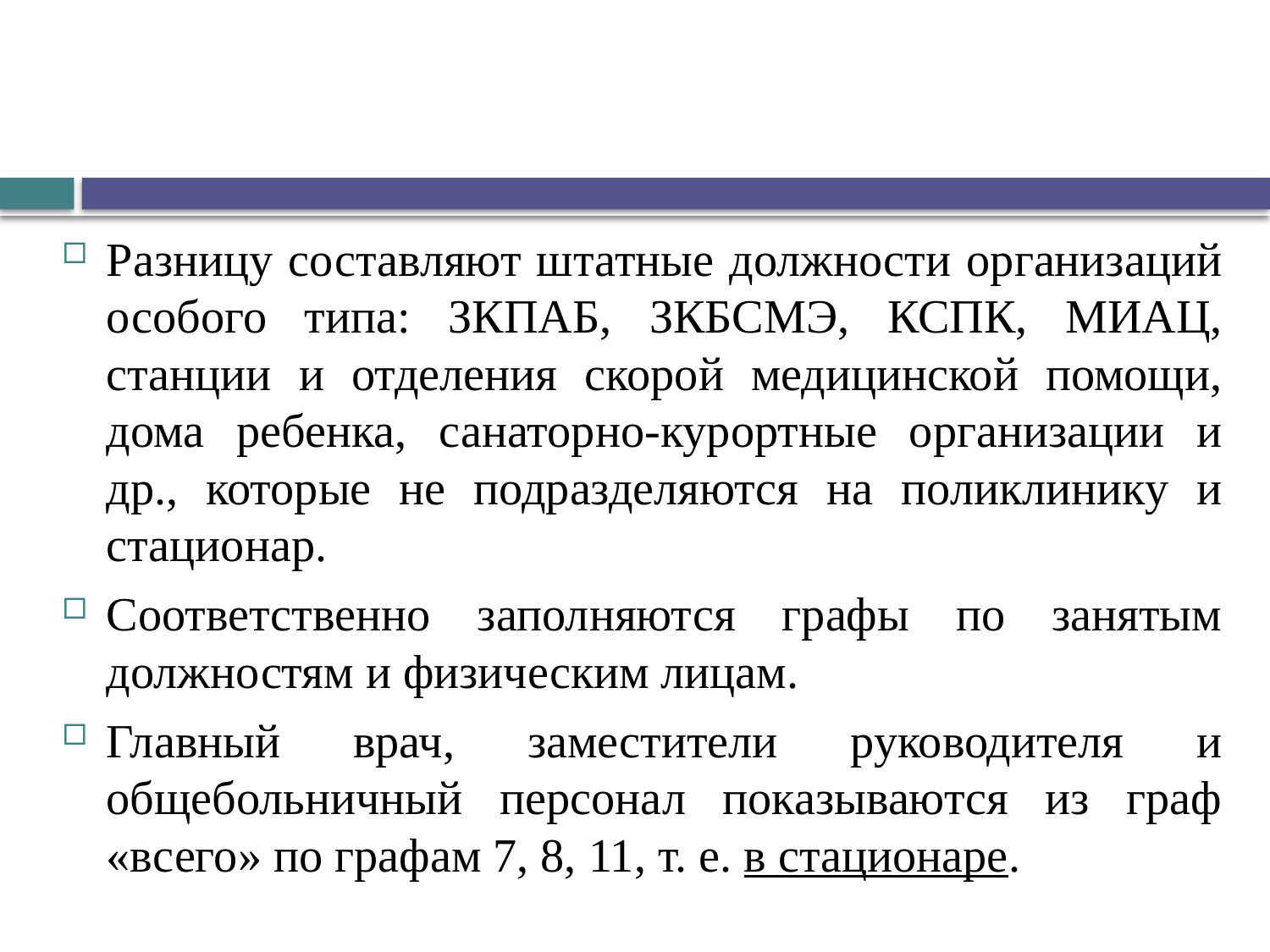

Разницу составляют штатные должности организаций особого типа: ЗКПАБ, ЗКБСМЭ, КСПК, МИАЦ, станции и отделения скорой медицинской помощи, дома ребенка, санаторно-курортные организации и др., которые не подразделяются на поликлинику и стационар.
Соответственно заполняются графы по занятым должностям и физическим лицам.
Главный врач, заместители руководителя и общебольничный персонал показываются из граф «всего» по графам 7, 8, 11, т. е. в стационаре.